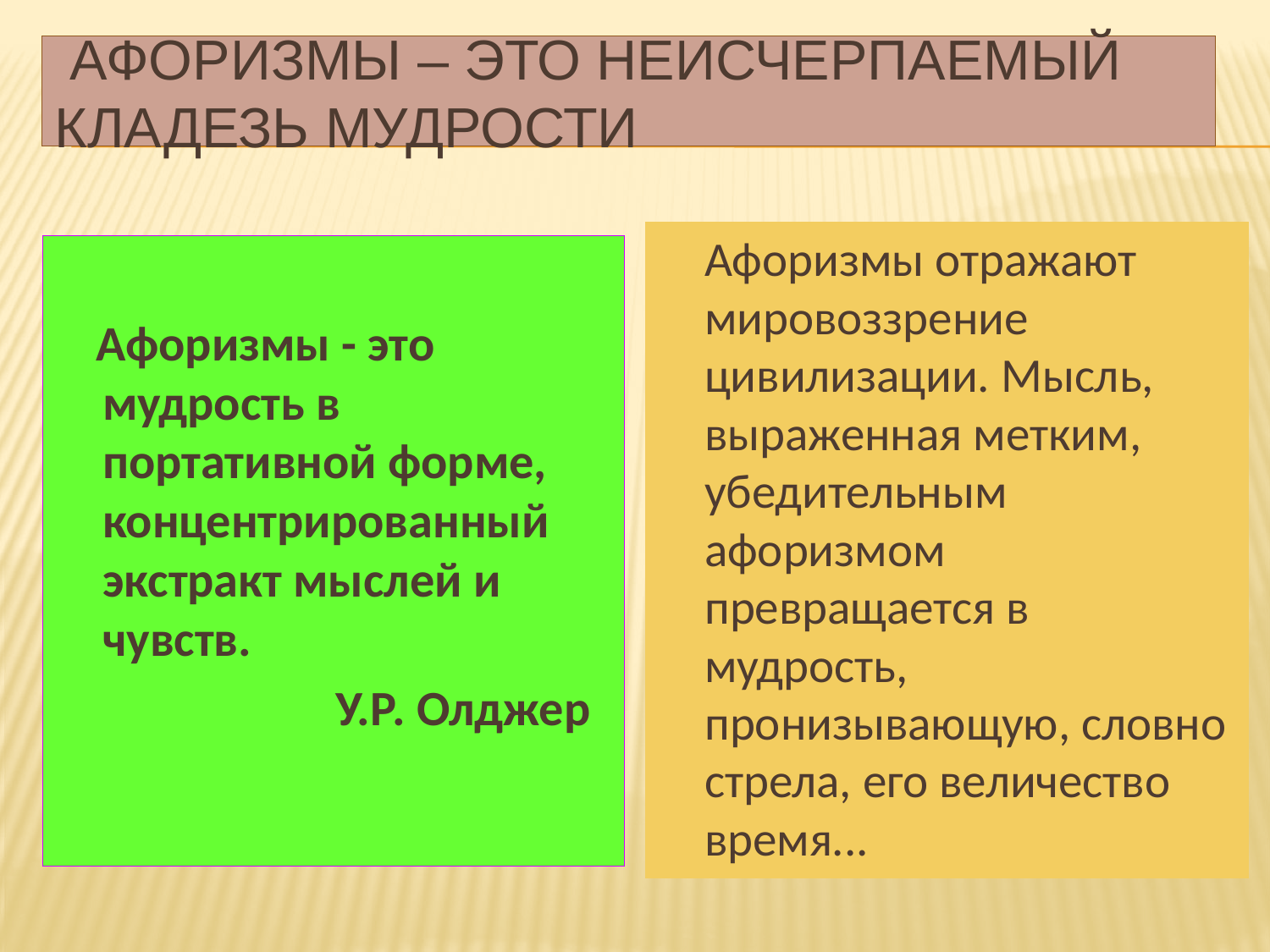

# Афоризмы – это неисчерпаемый кладезь мудрости
      Афоризмы отражают мировоззрение цивилизации. Мысль,  выраженная метким, убедительным афоризмом превращается в мудрость, пронизывающую, словно стрела, его величество время...

    Афоризмы - это мудрость в портативной форме, концентрированный экстракт мыслей и чувств.
                         У.Р. Олджер